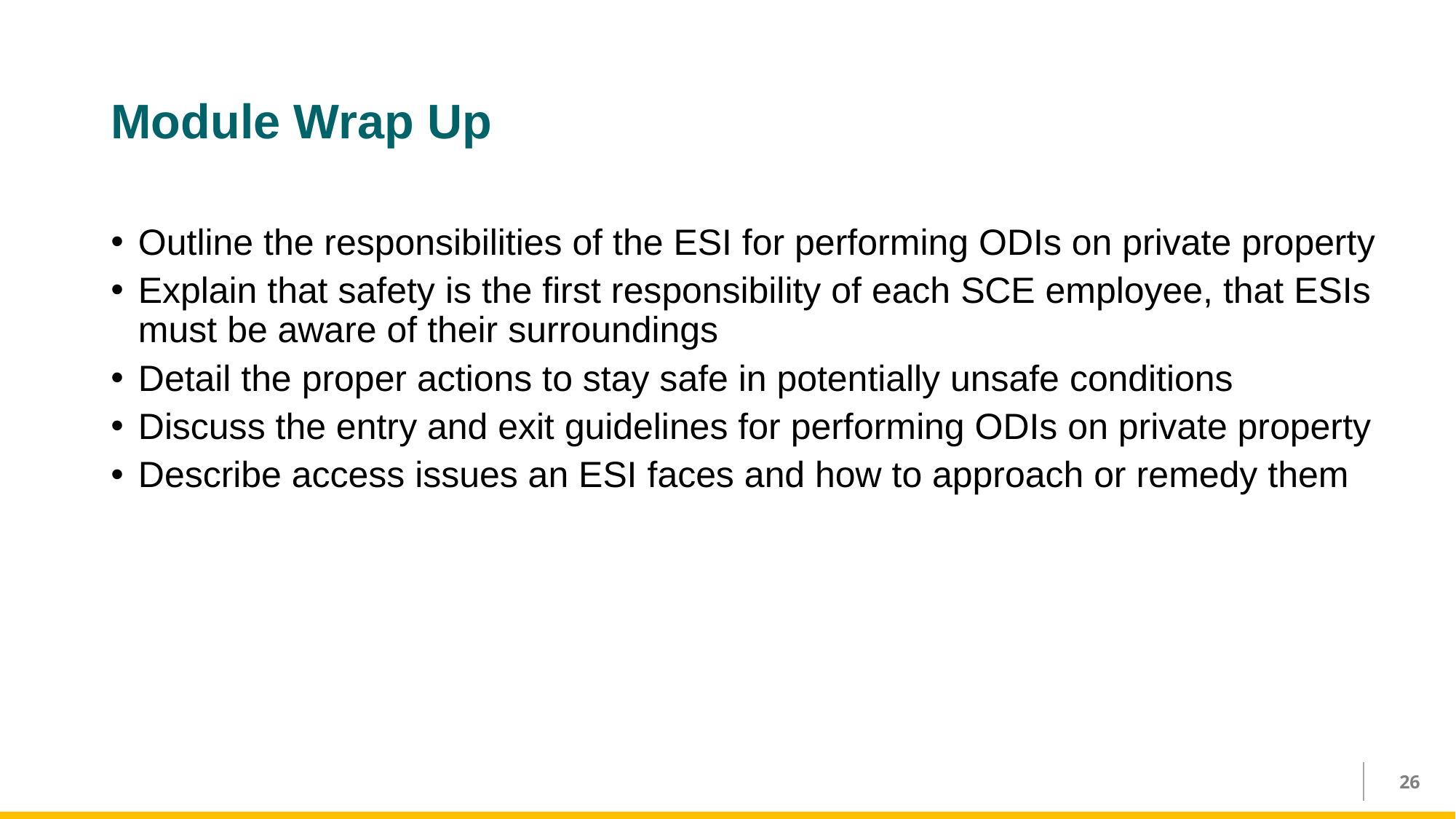

# Module Wrap Up
Outline the responsibilities of the ESI for performing ODIs on private property
Explain that safety is the first responsibility of each SCE employee, that ESIs must be aware of their surroundings
Detail the proper actions to stay safe in potentially unsafe conditions
Discuss the entry and exit guidelines for performing ODIs on private property
Describe access issues an ESI faces and how to approach or remedy them